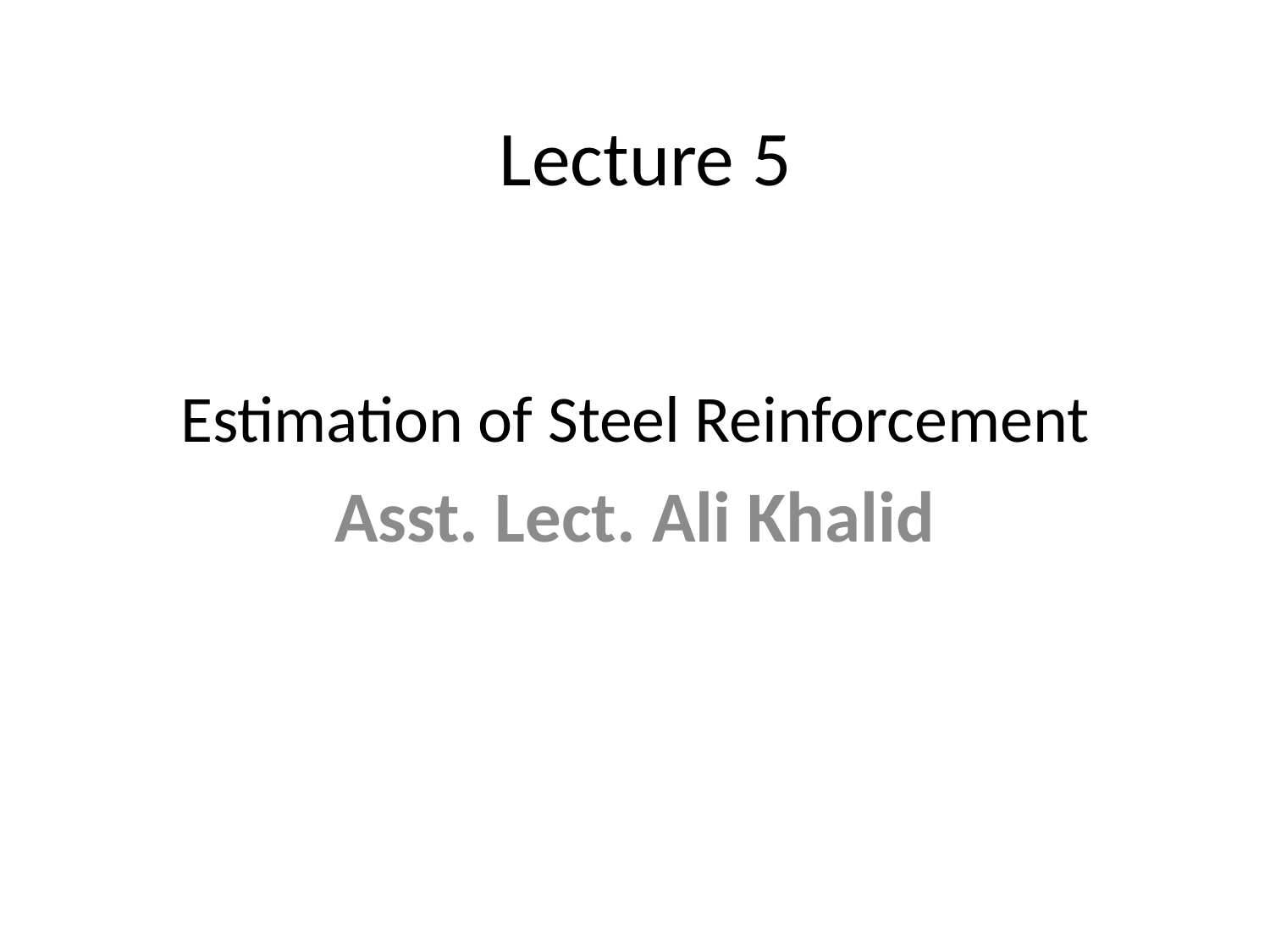

# Lecture 5
Estimation of Steel Reinforcement
Asst. Lect. Ali Khalid